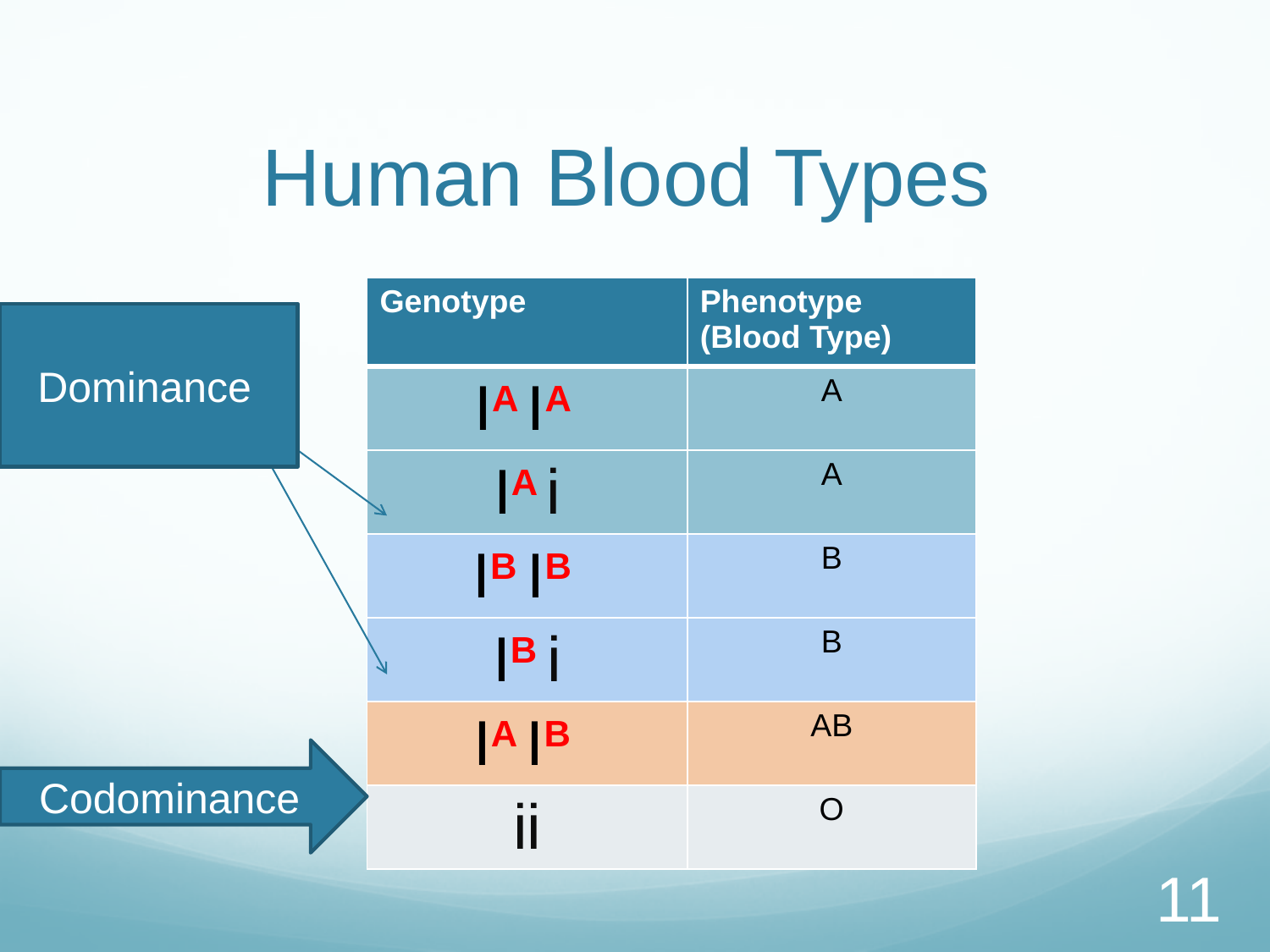

# Human Blood Types
| Genotype | Phenotype (Blood Type) |
| --- | --- |
| IA IA | A |
| IA i | A |
| IB IB | B |
| IB i | B |
| IA IB | AB |
| ii | O |
Dominance
Codominance
11